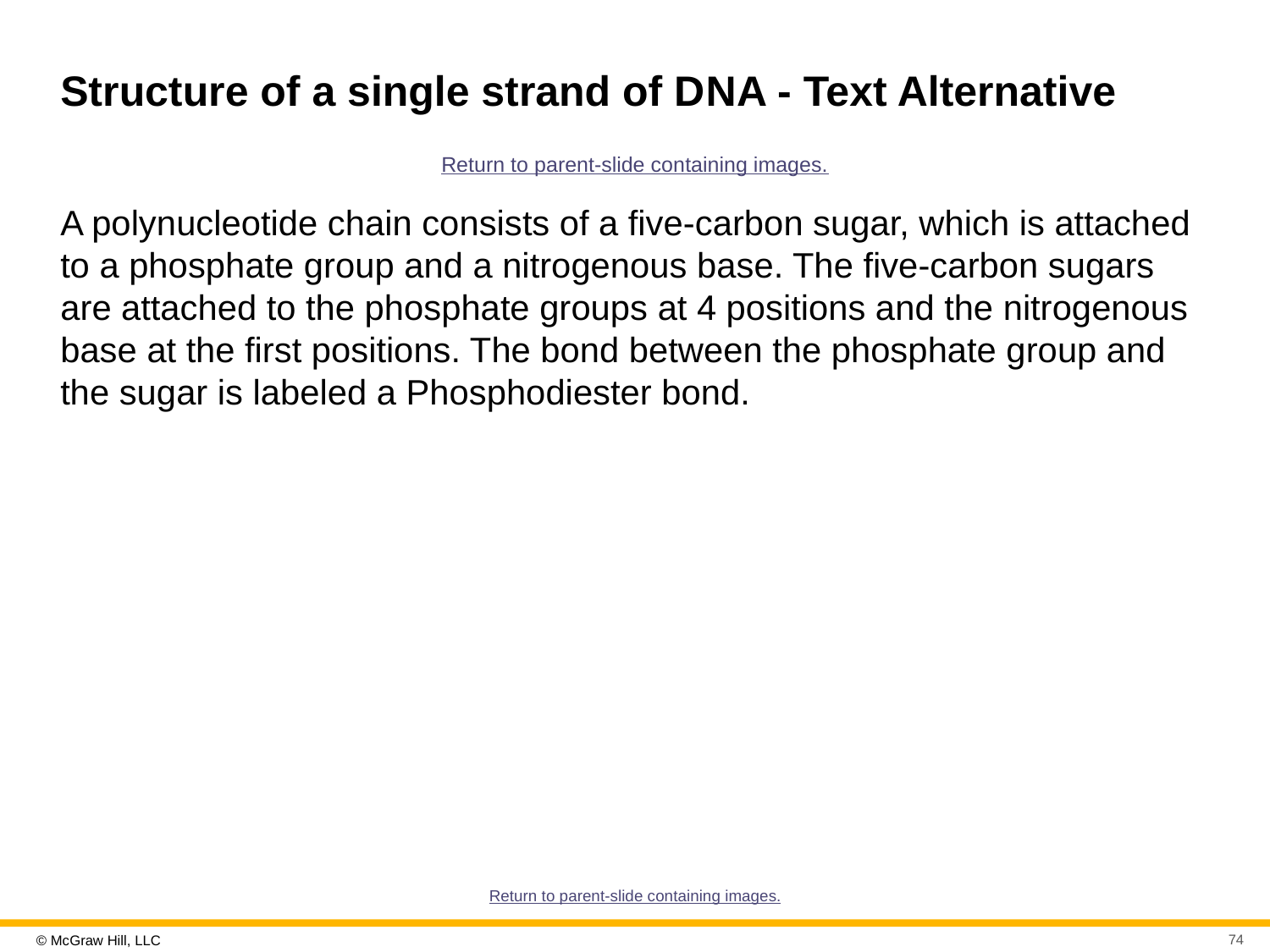

# Structure of a single strand of D N A - Text Alternative
Return to parent-slide containing images.
A polynucleotide chain consists of a five-carbon sugar, which is attached to a phosphate group and a nitrogenous base. The five-carbon sugars are attached to the phosphate groups at 4 positions and the nitrogenous base at the first positions. The bond between the phosphate group and the sugar is labeled a Phosphodiester bond.
Return to parent-slide containing images.
74